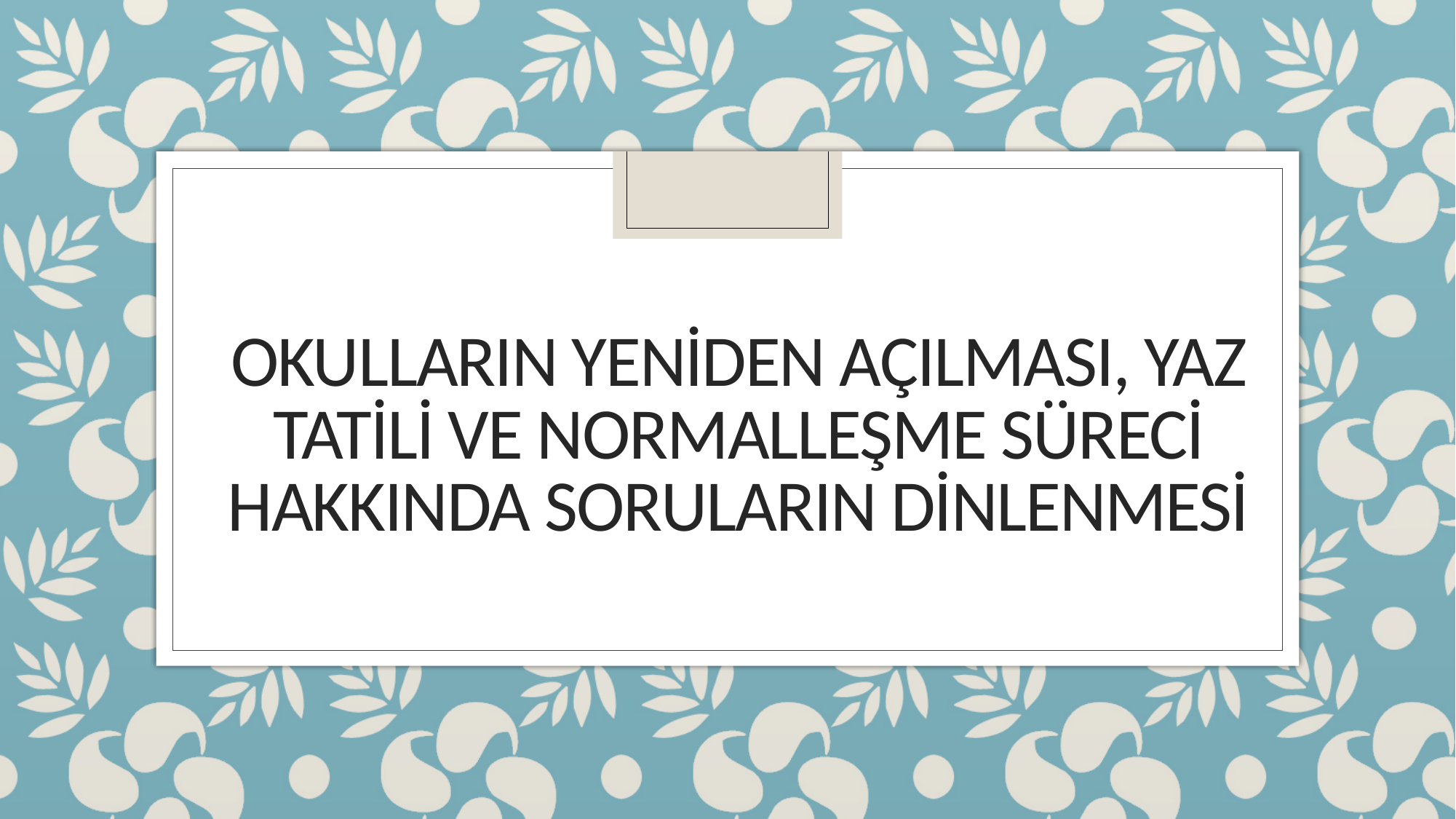

# Okulların yeniden açılması, Yaz tatili ve normalleşme süreci hakkında soruların dinlenmesi